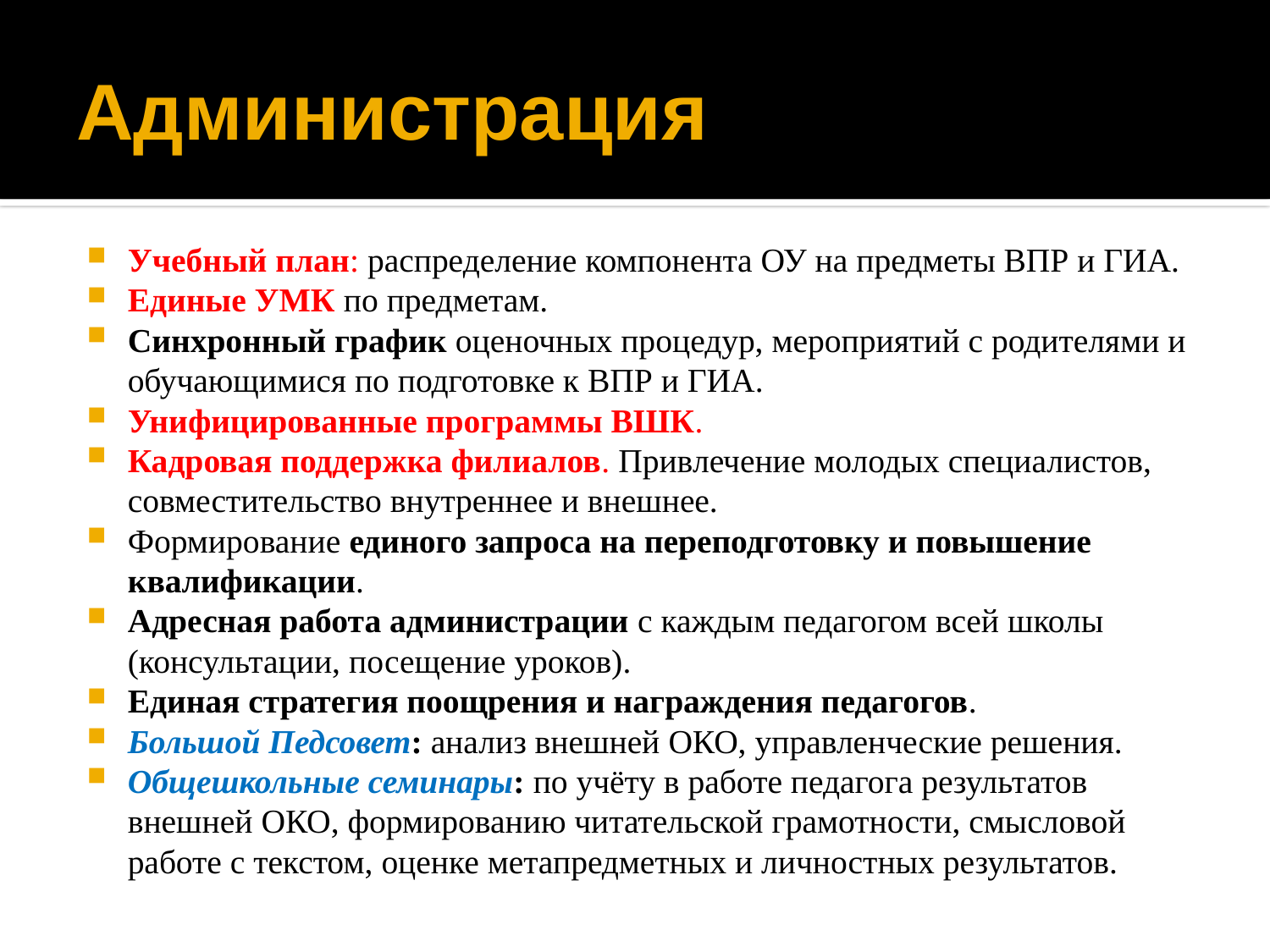

# Администрация
Учебный план: распределение компонента ОУ на предметы ВПР и ГИА.
Единые УМК по предметам.
Синхронный график оценочных процедур, мероприятий с родителями и обучающимися по подготовке к ВПР и ГИА.
Унифицированные программы ВШК.
Кадровая поддержка филиалов. Привлечение молодых специалистов, совместительство внутреннее и внешнее.
Формирование единого запроса на переподготовку и повышение квалификации.
Адресная работа администрации с каждым педагогом всей школы (консультации, посещение уроков).
Единая стратегия поощрения и награждения педагогов.
Большой Педсовет: анализ внешней ОКО, управленческие решения.
Общешкольные семинары: по учёту в работе педагога результатов внешней ОКО, формированию читательской грамотности, смысловой работе с текстом, оценке метапредметных и личностных результатов.